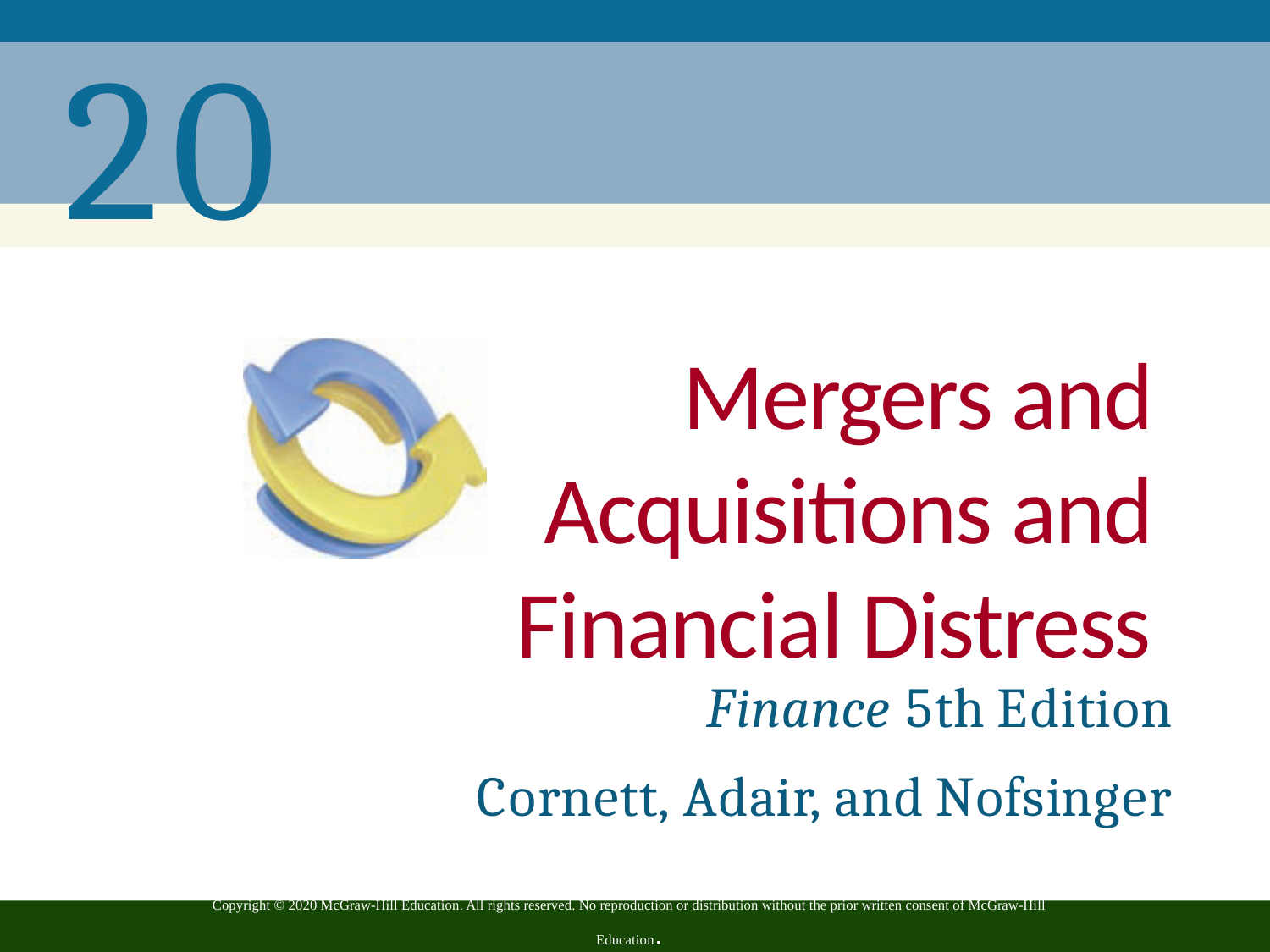

# Mergers and Acquisitions and Financial Distress